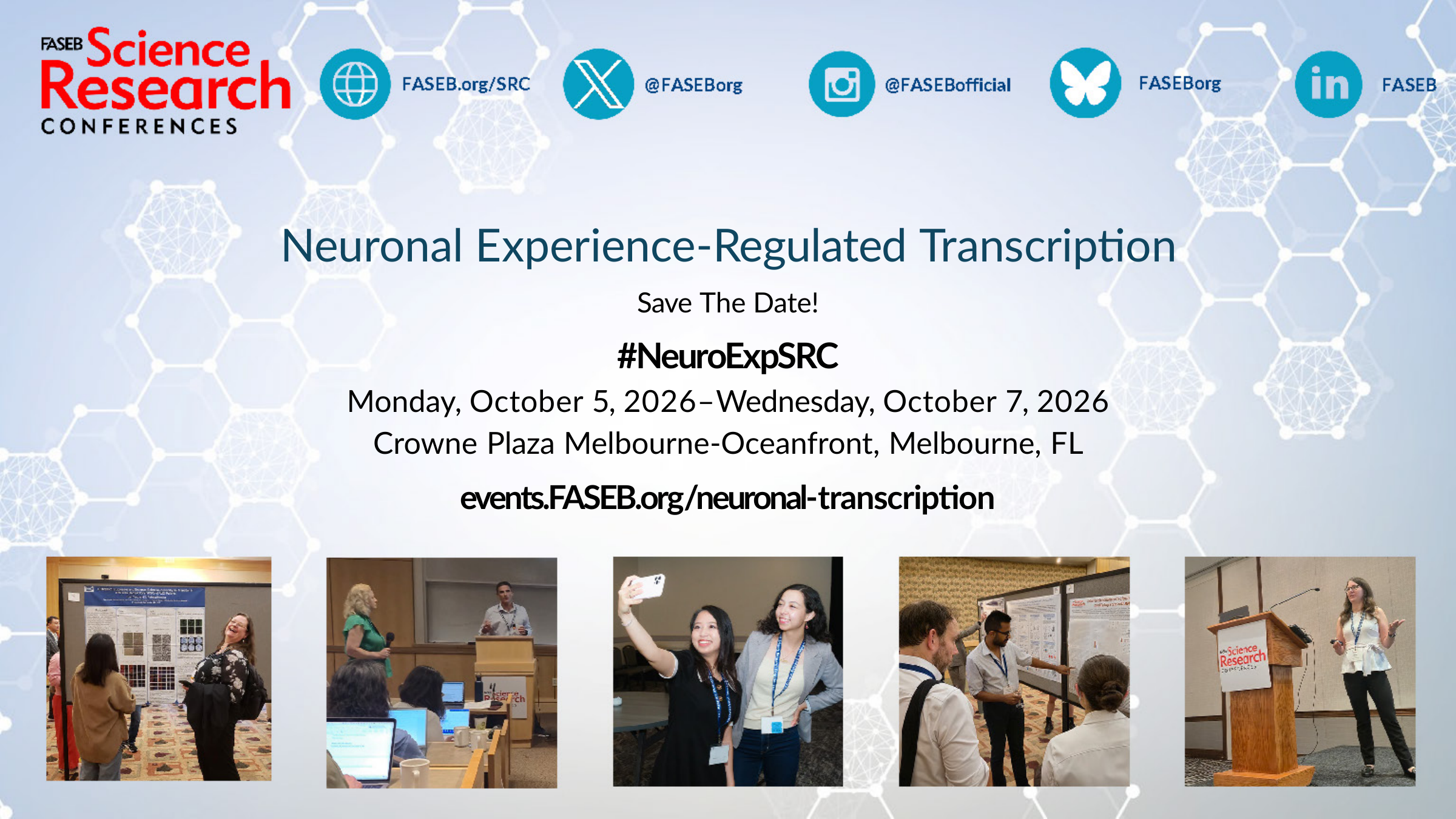

# Neuronal Experience-Regulated Transcription
Save The Date!
#NeuroExpSRC
Monday, October 5, 2026–Wednesday, October 7, 2026 Crowne Plaza Melbourne-Oceanfront, Melbourne, FL
events.FASEB.org/neuronal-transcription